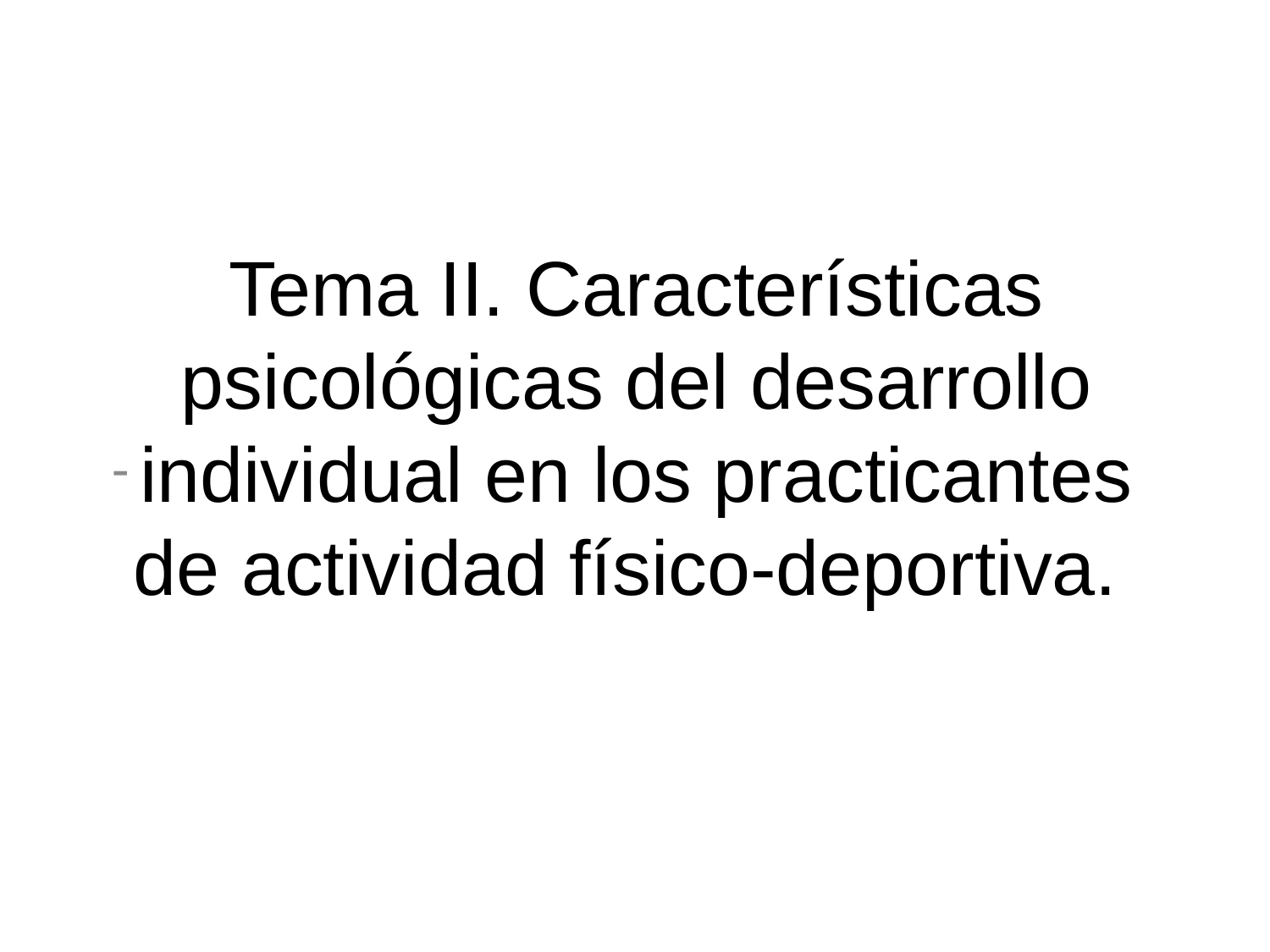

# Tema II. Características psicológicas del desarrollo individual en los practicantes de actividad físico-deportiva.
-